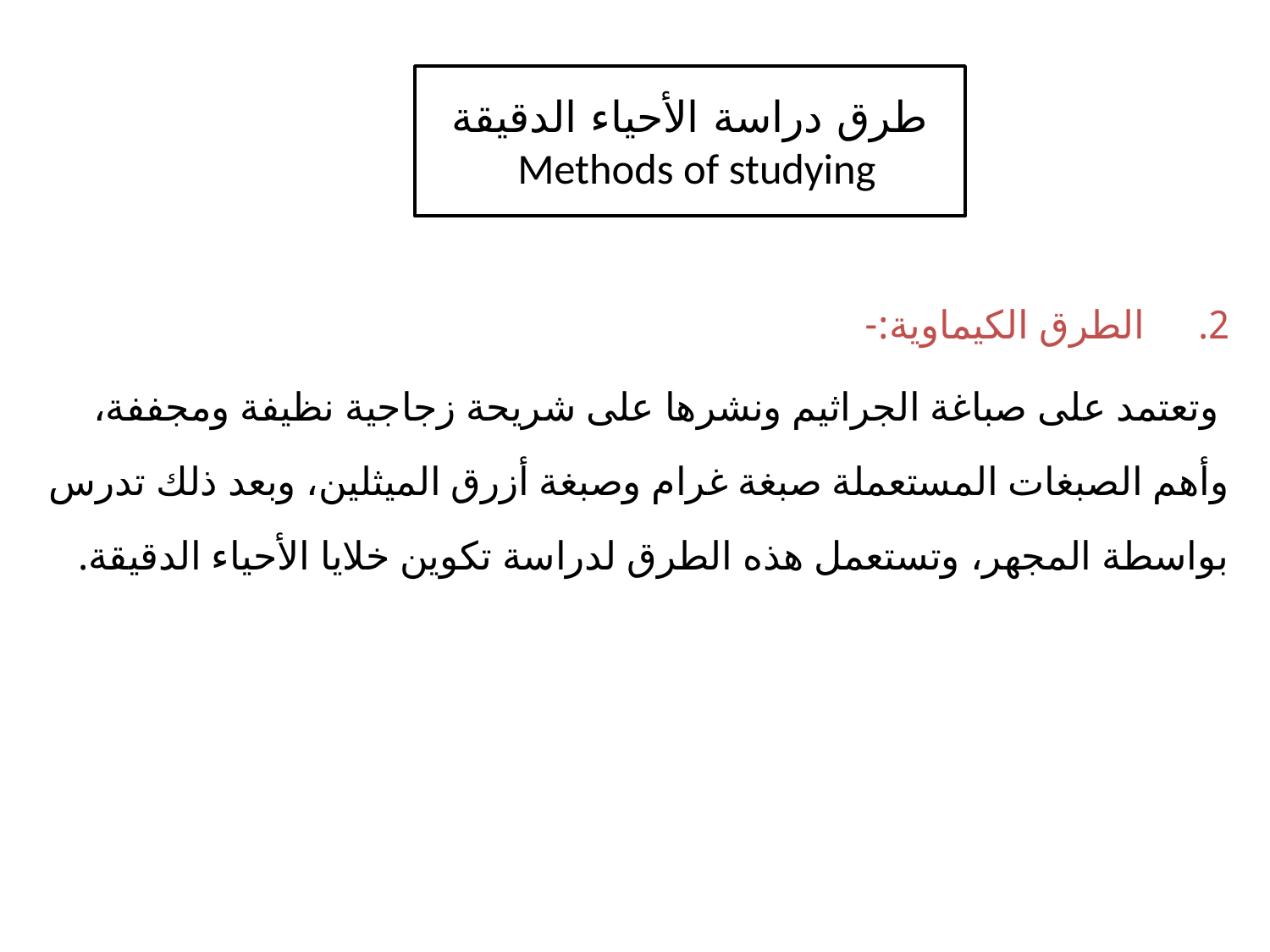

# طرق دراسة الأحياء الدقيقة Methods of studying
الطرق الكيماوية:-
 وتعتمد على صباغة الجراثيم ونشرها على شريحة زجاجية نظيفة ومجففة، وأهم الصبغات المستعملة صبغة غرام وصبغة أزرق الميثلين، وبعد ذلك تدرس بواسطة المجهر، وتستعمل هذه الطرق لدراسة تكوين خلايا الأحياء الدقيقة.